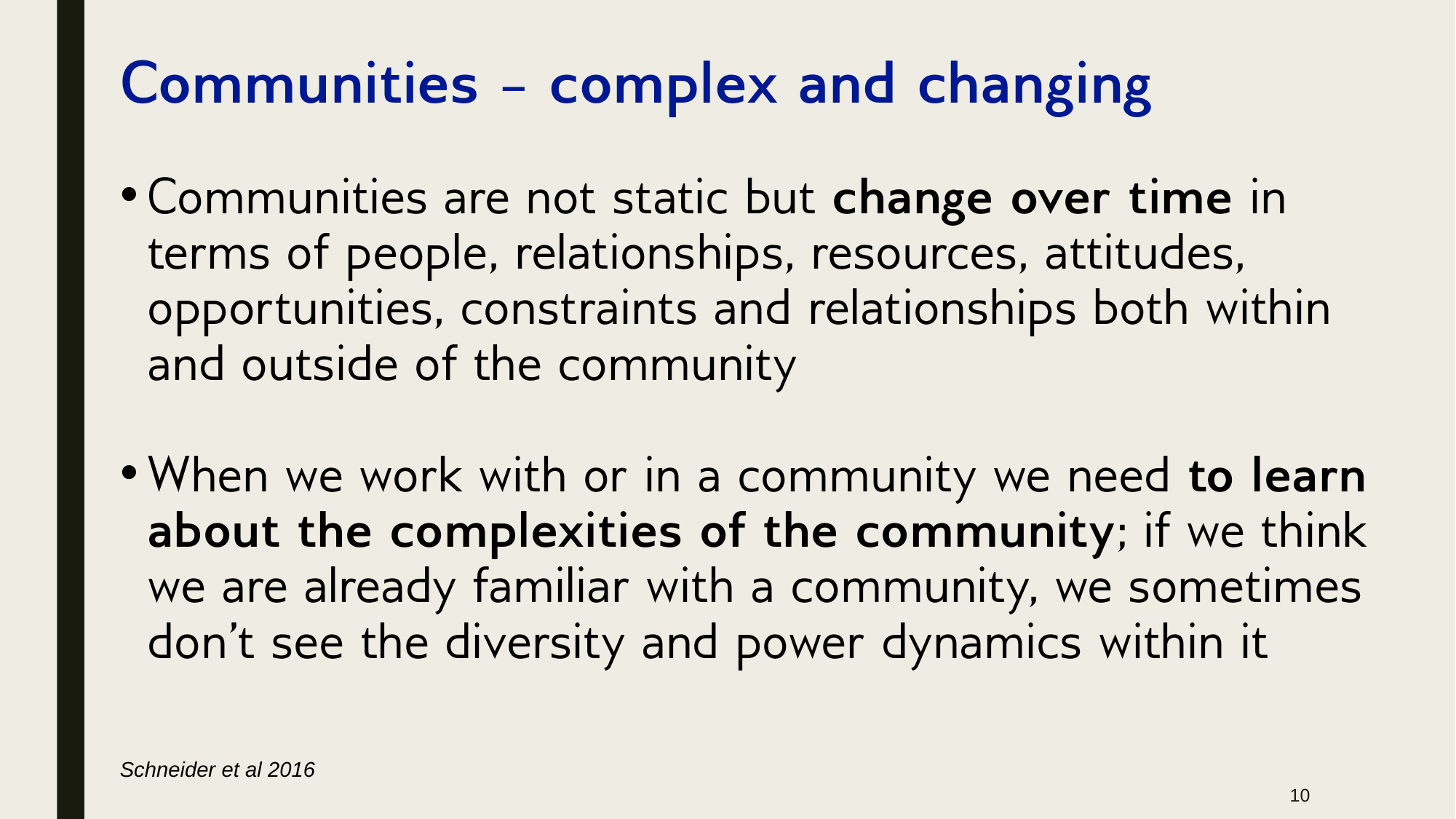

# Communities – complex and changing
Communities are not static but change over time in terms of people, relationships, resources, attitudes, opportunities, constraints and relationships both within and outside of the community

When we work with or in a community we need to learn about the complexities of the community; if we think we are already familiar with a community, we sometimes don’t see the diversity and power dynamics within it

Schneider et al 2016

10